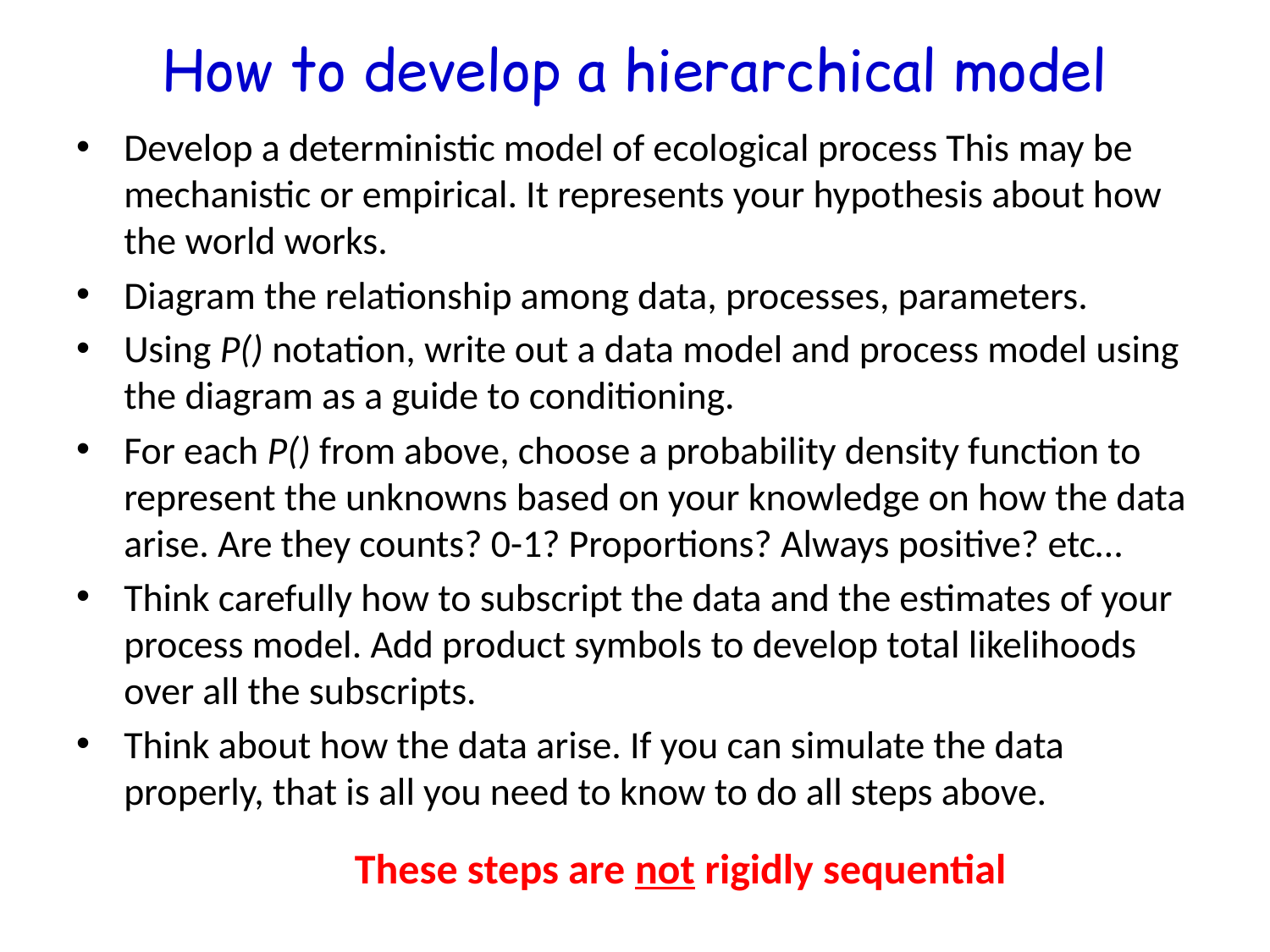

# How to develop a hierarchical model
Develop a deterministic model of ecological process This may be mechanistic or empirical. It represents your hypothesis about how the world works.
Diagram the relationship among data, processes, parameters.
Using P() notation, write out a data model and process model using the diagram as a guide to conditioning.
For each P() from above, choose a probability density function to represent the unknowns based on your knowledge on how the data arise. Are they counts? 0-1? Proportions? Always positive? etc…
Think carefully how to subscript the data and the estimates of your process model. Add product symbols to develop total likelihoods over all the subscripts.
Think about how the data arise. If you can simulate the data properly, that is all you need to know to do all steps above.
These steps are not rigidly sequential